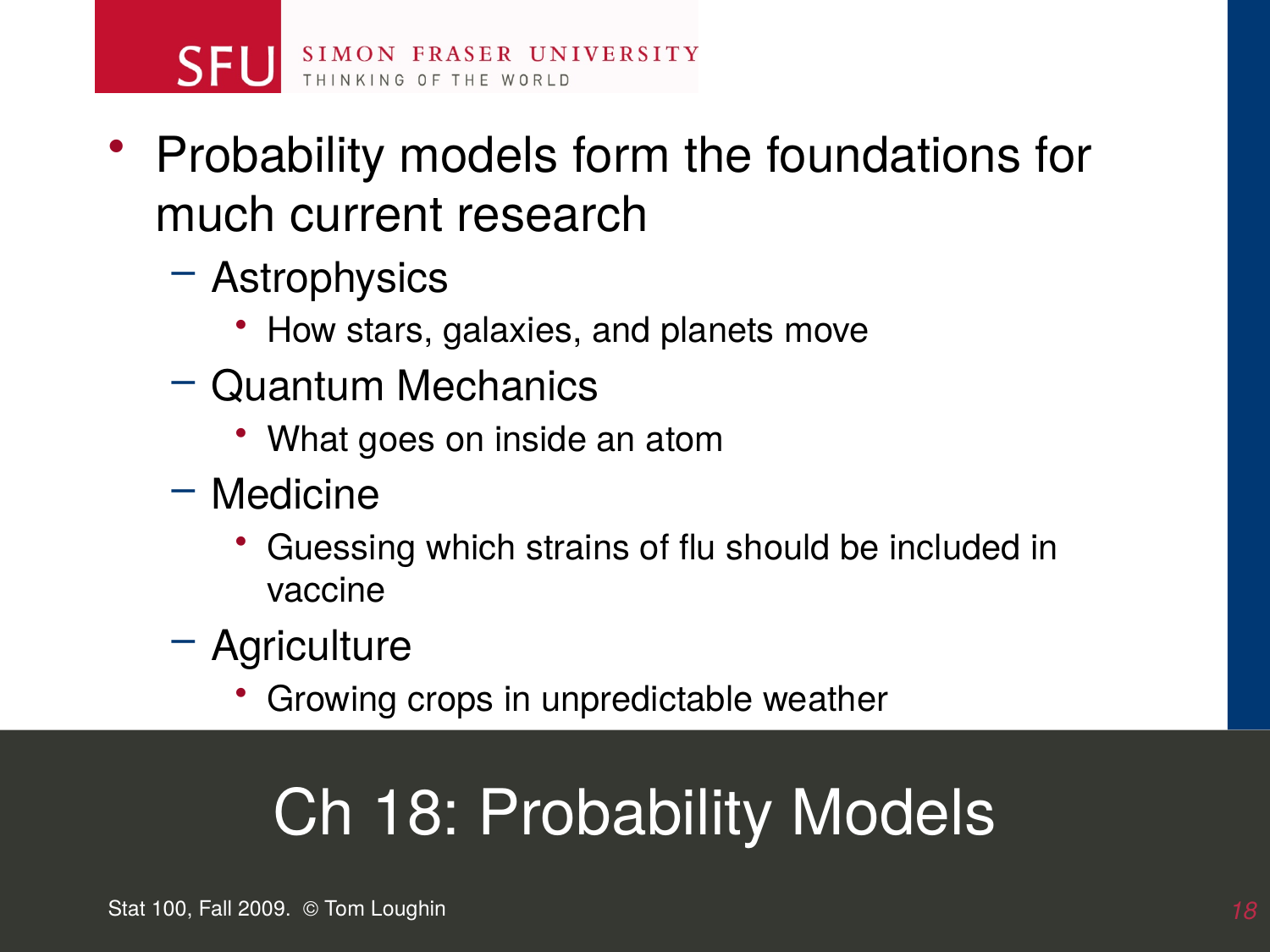

Probability models form the foundations for much current research
Astrophysics
How stars, galaxies, and planets move
Quantum Mechanics
What goes on inside an atom
Medicine
Guessing which strains of flu should be included in vaccine
Agriculture
Growing crops in unpredictable weather
# Ch 18: Probability Models
Stat 100, Fall 2009.  © Tom Loughin
18